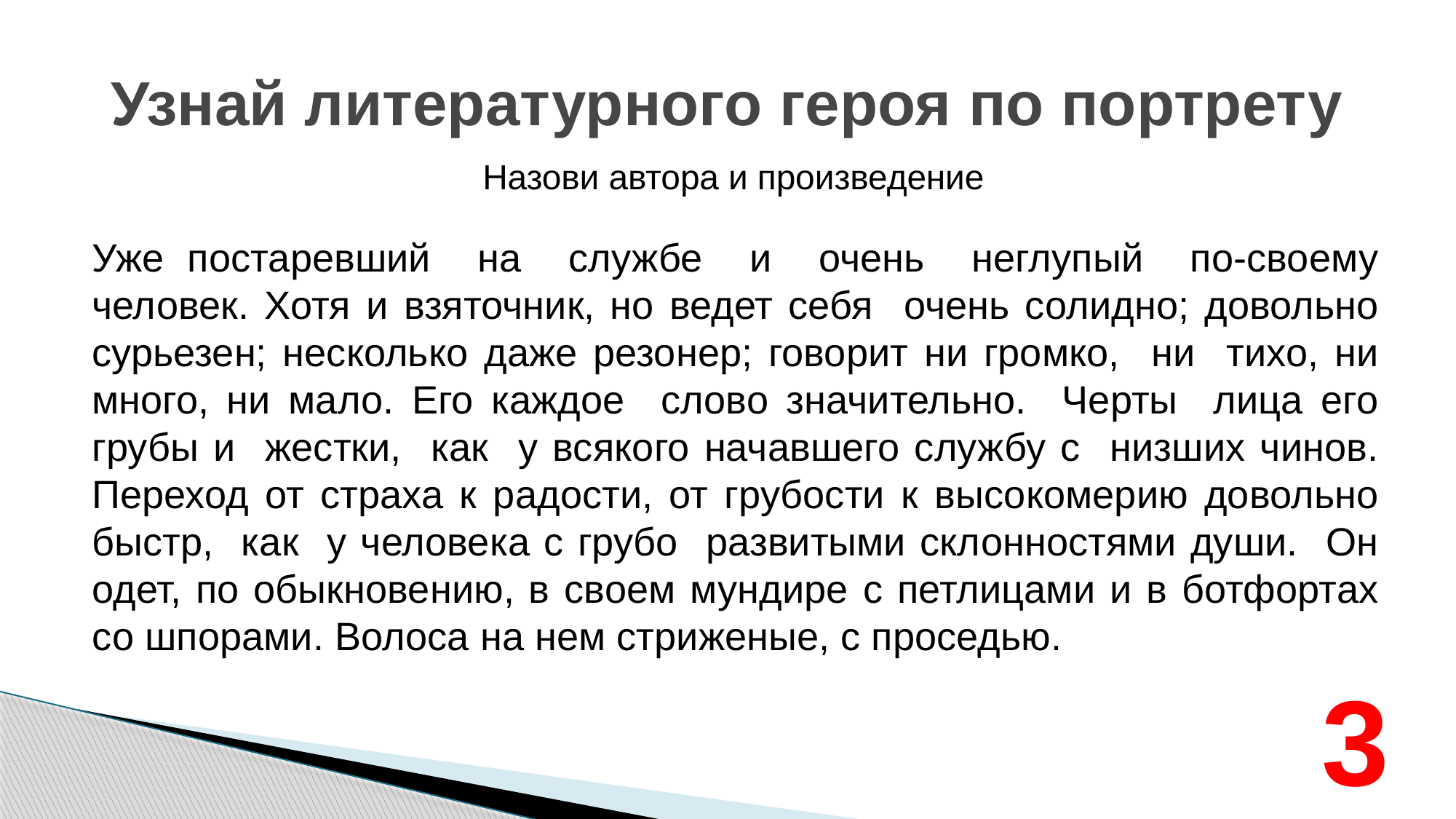

# Узнай литературного героя по портрету
Назови автора и произведение
Уже постаревший  на  службе  и  очень  неглупый  по-своему человек. Хотя и взяточник, но ведет себя  очень солидно; довольно сурьезен; несколько даже резонер; говорит ни громко,  ни  тихо, ни много, ни мало. Его каждое  слово значительно.  Черты  лица его грубы и  жестки,  как  у всякого начавшего службу с  низших чинов. Переход от страха к радости, от грубости к высокомерию довольно быстр,  как  у человека с грубо  развитыми склонностями души.  Он одет, по обыкновению, в своем мундире с петлицами и в ботфортах со шпорами. Волоса на нем стриженые, с проседью.
3